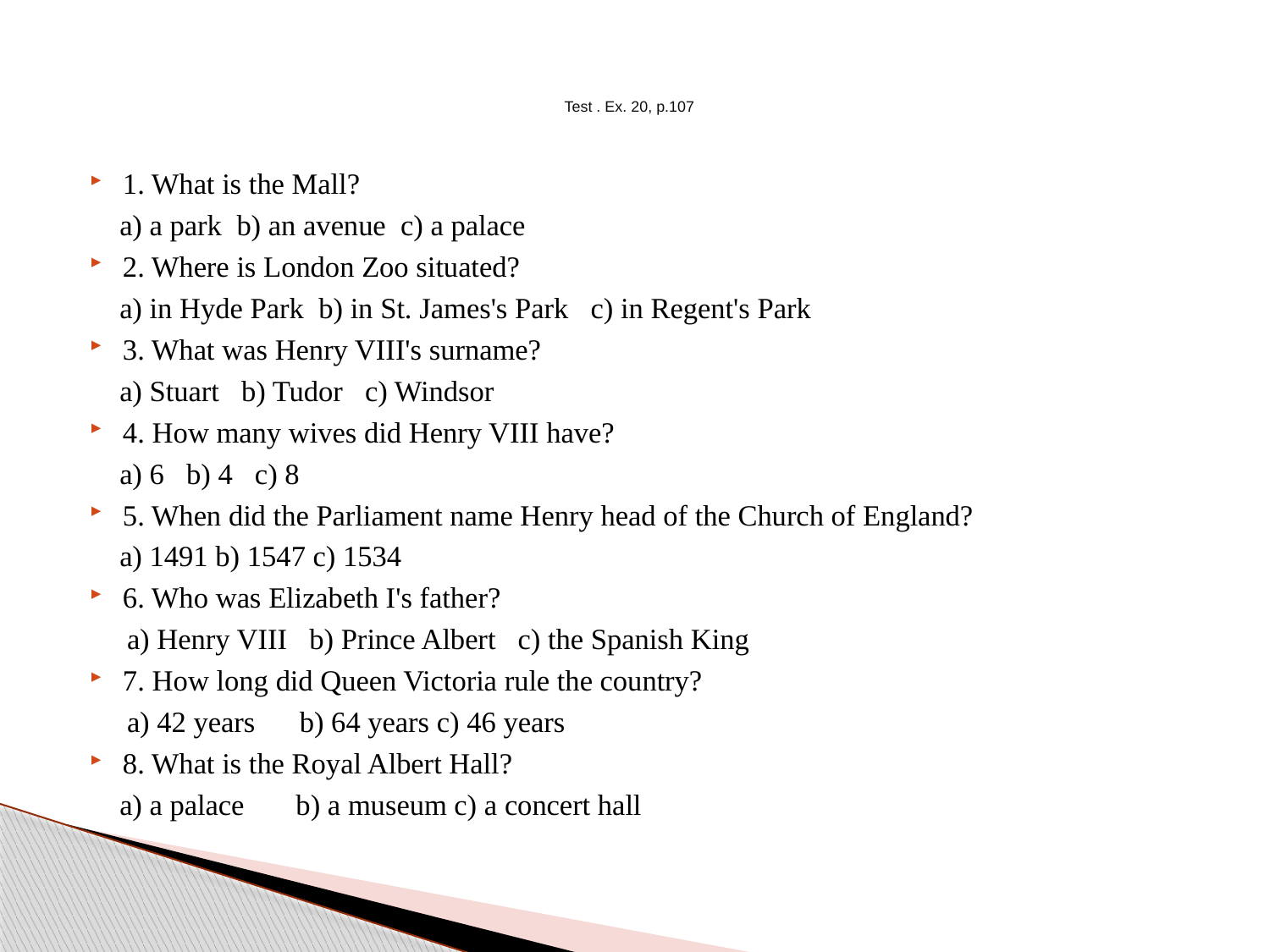

# Test . Ex. 20, p.107
1. What is the Mall?
    a) a park  b) an avenue  c) a palace
2. Where is London Zoo situated?
    a) in Hyde Park  b) in St. James's Park   c) in Regent's Park
3. What was Henry VIII's surname?
    a) Stuart   b) Tudor   c) Windsor
4. How many wives did Henry VIII have?
    a) 6   b) 4   c) 8
5. When did the Parliament name Henry head of the Church of England?
    a) 1491 b) 1547 c) 1534
6. Who was Elizabeth I's father?
     a) Henry VIII   b) Prince Albert   c) the Spanish King
7. How long did Queen Victoria rule the country?
     a) 42 years      b) 64 years c) 46 years
8. What is the Royal Albert Hall?
    a) a palace       b) a museum c) a concert hall